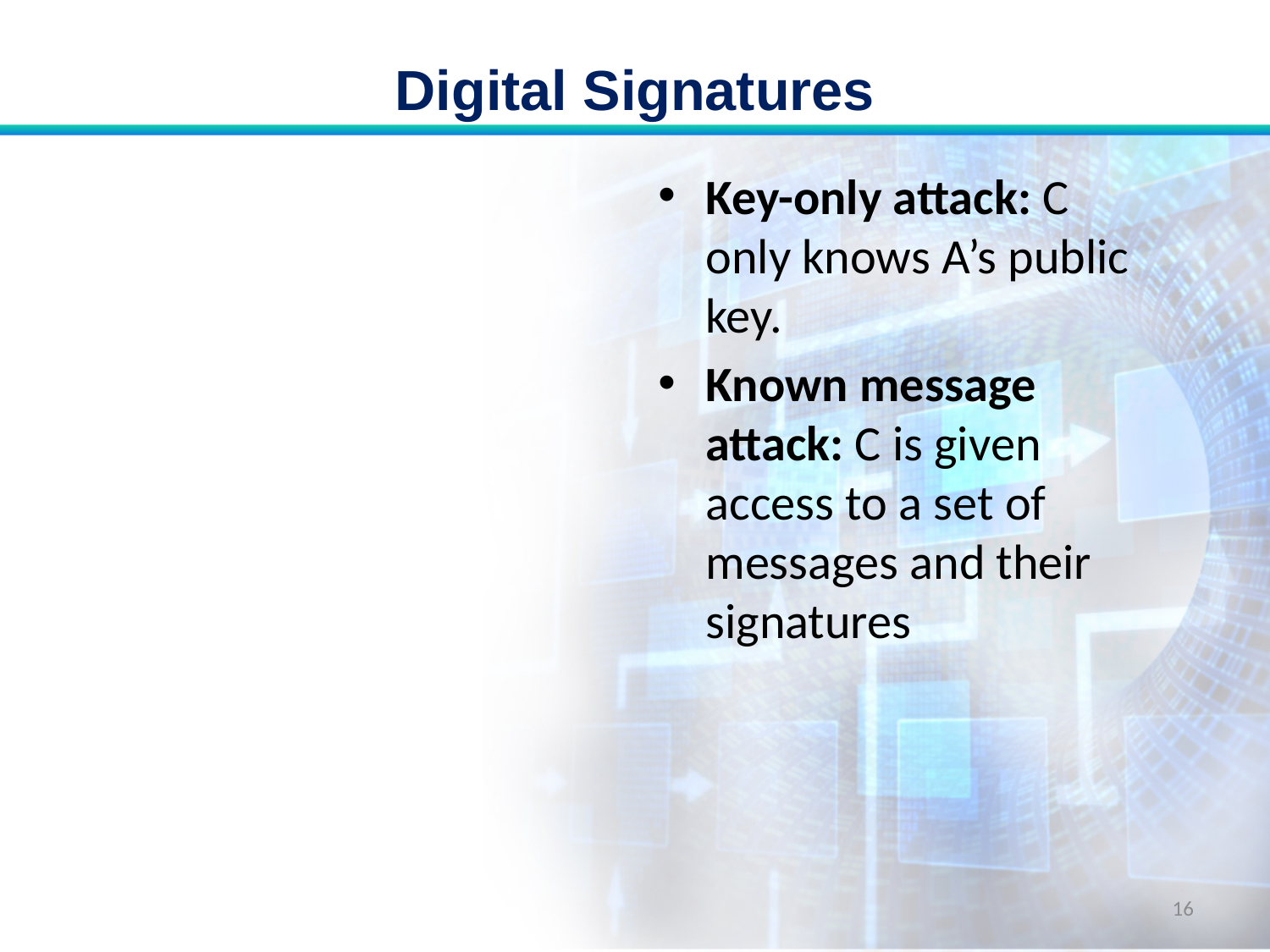

# Digital Signatures
Key-only attack: C only knows A’s public key.
Known message attack: C is given access to a set of messages and their signatures
16